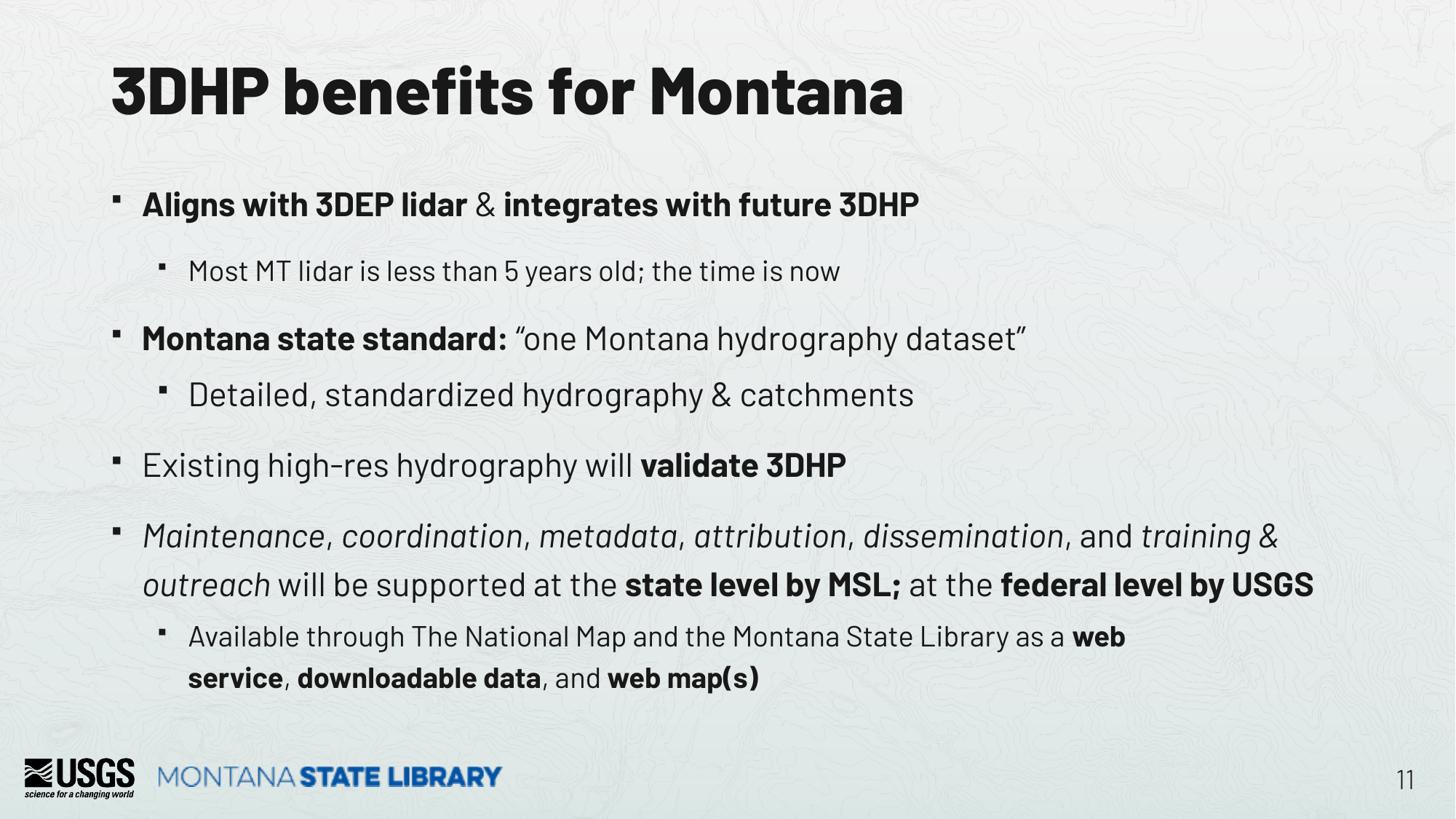

# 3DHP benefits for Montana
Aligns with 3DEP lidar & integrates with future 3DHP
Most MT lidar is less than 5 years old; the time is now
Montana state standard: “one Montana hydrography dataset”
Detailed, standardized hydrography & catchments
Existing high-res hydrography will validate 3DHP
Maintenance, coordination, metadata, attribution, dissemination, and training & outreach will be supported at the state level by MSL; at the federal level by USGS
Available through The National Map and the Montana State Library as a web service, downloadable data, and web map(s)